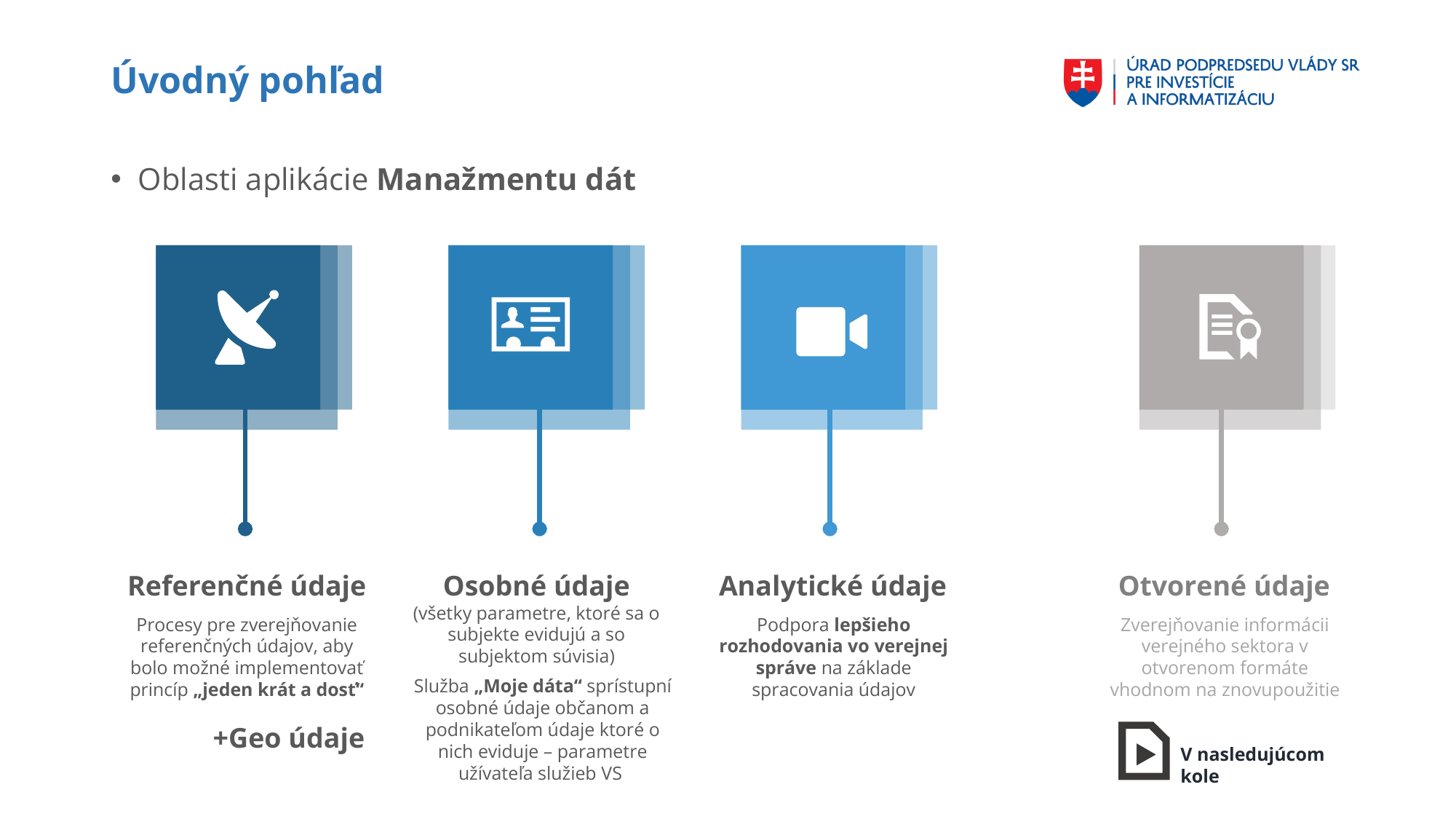

# Úvodný pohľad
Oblasti aplikácie Manažmentu dát

Osobné údaje
(všetky parametre, ktoré sa o subjekte evidujú a so subjektom súvisia)
Referenčné údaje
Analytické údaje
Otvorené údaje
Procesy pre zverejňovanie referenčných údajov, aby bolo možné implementovať princíp „jeden krát a dosť“
Podpora lepšieho rozhodovania vo verejnej správe na základe spracovania údajov
Zverejňovanie informácii verejného sektora v otvorenom formáte vhodnom na znovupoužitie
Služba „Moje dáta“ sprístupní osobné údaje občanom a podnikateľom údaje ktoré o nich eviduje – parametre užívateľa služieb VS
+Geo údaje

V nasledujúcom kole